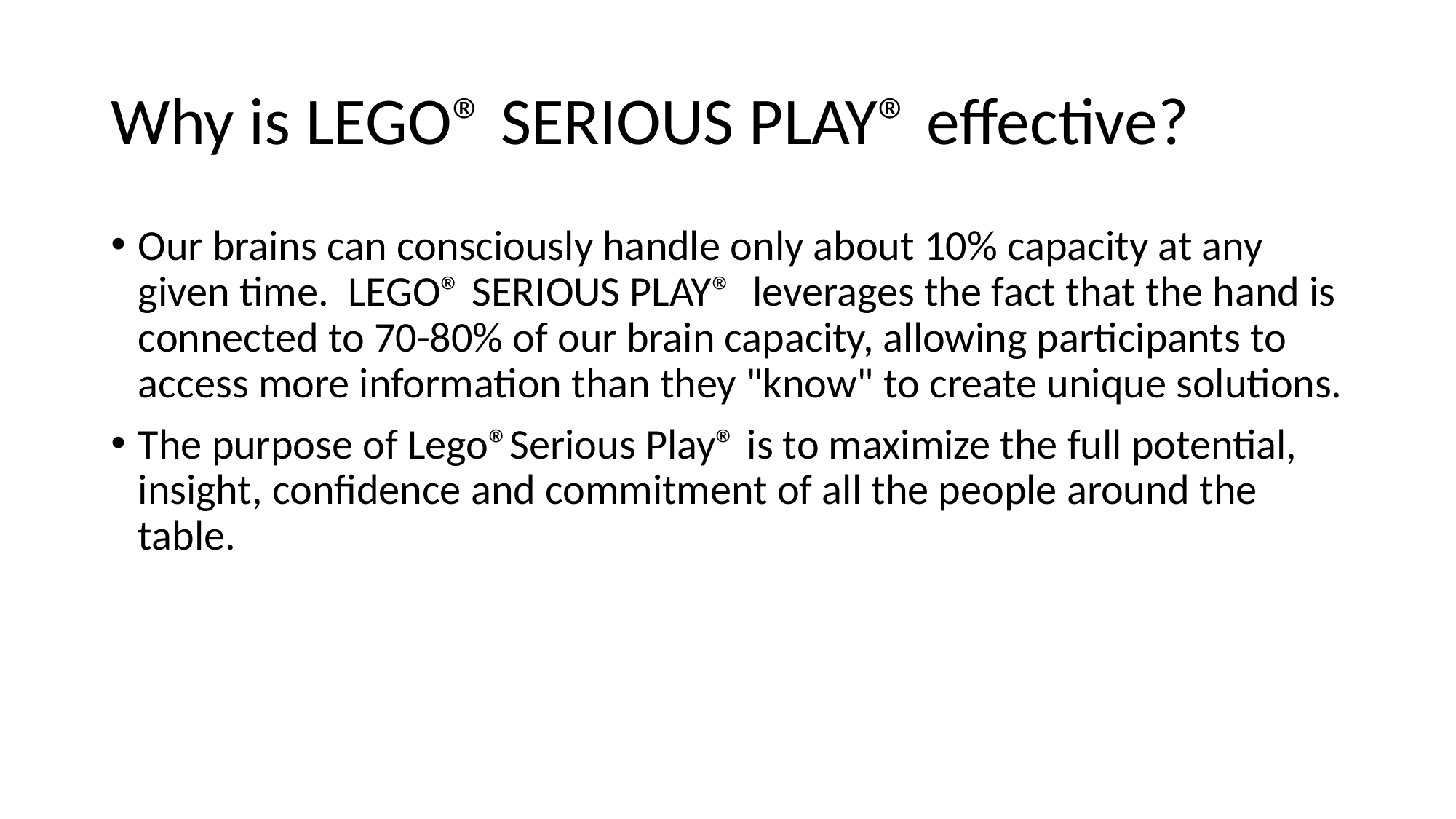

# Why is LEGO® SERIOUS PLAY® effective?
Our brains can consciously handle only about 10% capacity at any given time.  LEGO® SERIOUS PLAY®  leverages the fact that the hand is connected to 70-80% of our brain capacity, allowing participants to access more information than they "know" to create unique solutions.
The purpose of Lego®Serious Play® is to maximize the full potential, insight, confidence and commitment of all the people around the table.